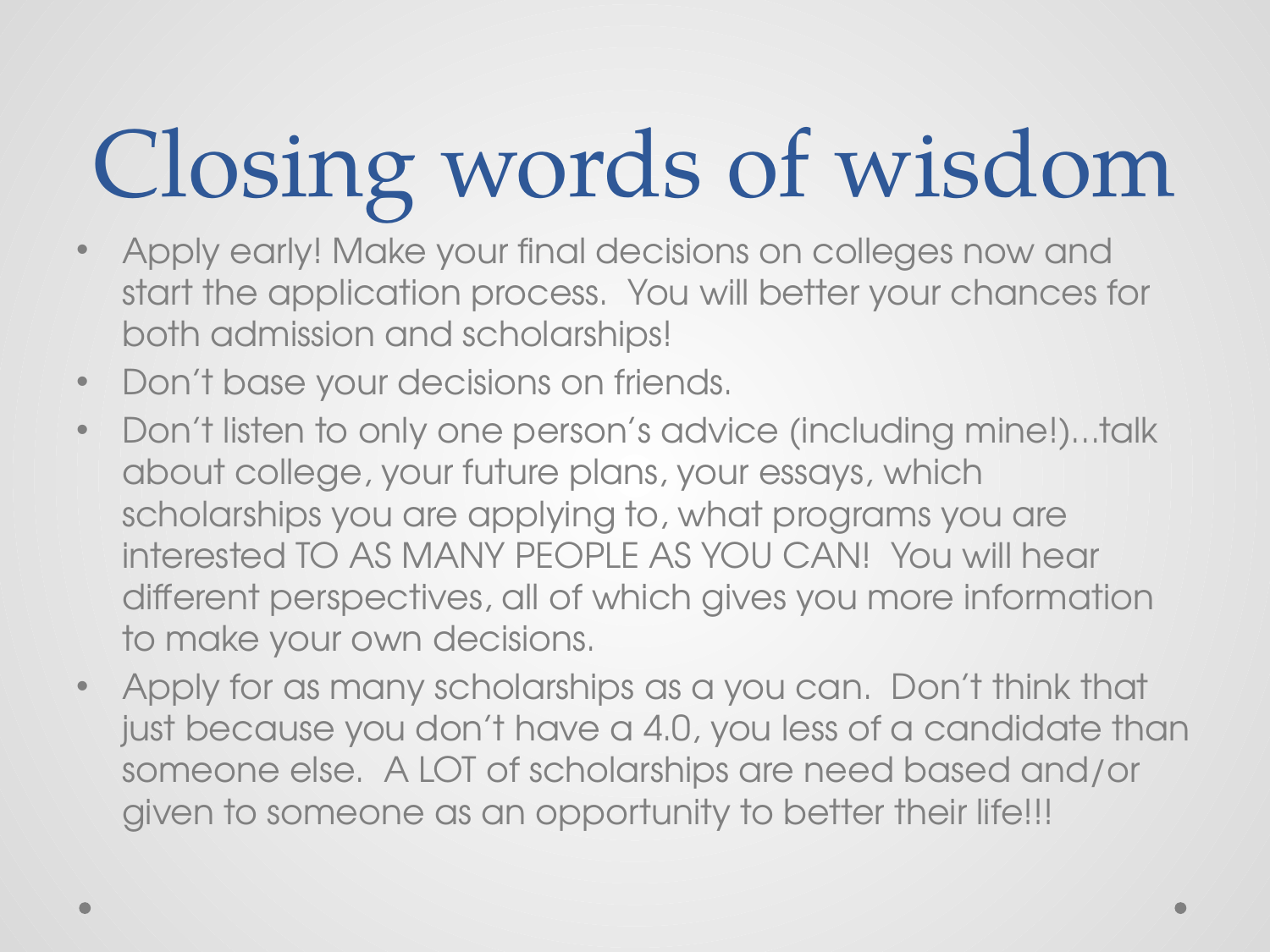

# Closing words of wisdom
Apply early! Make your final decisions on colleges now and start the application process.  You will better your chances for both admission and scholarships!
Don’t base your decisions on friends.
Don’t listen to only one person’s advice (including mine!)…talk about college, your future plans, your essays, which scholarships you are applying to, what programs you are interested TO AS MANY PEOPLE AS YOU CAN!  You will hear different perspectives, all of which gives you more information to make your own decisions.
Apply for as many scholarships as a you can.  Don’t think that just because you don’t have a 4.0, you less of a candidate than someone else.  A LOT of scholarships are need based and/or given to someone as an opportunity to better their life!!!